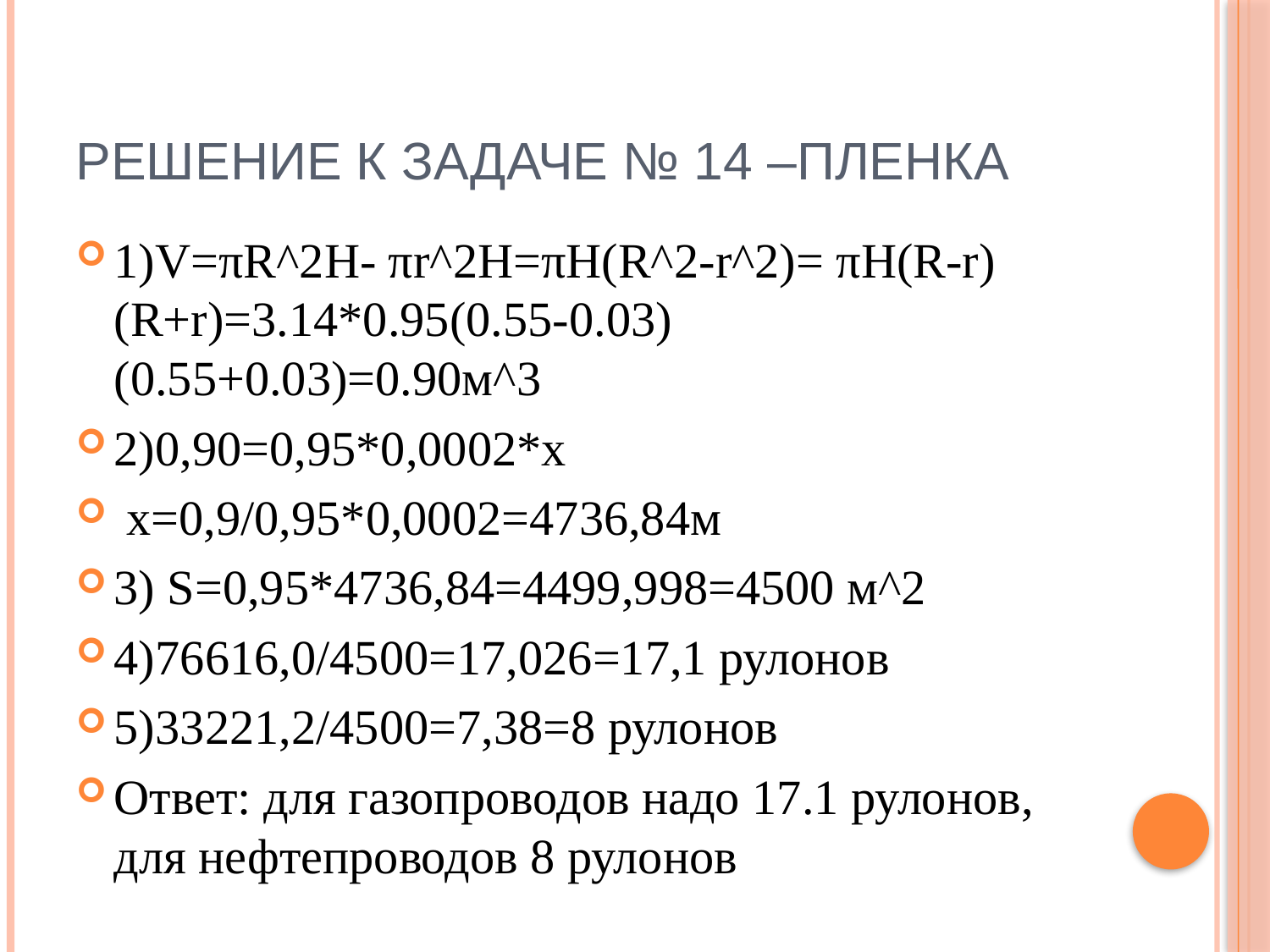

# Решение к задаче № 14 –Пленка
1)V=πR^2H- πr^2H=πH(R^2-r^2)= πH(R-r)(R+r)=3.14*0.95(0.55-0.03)(0.55+0.03)=0.90м^3
2)0,90=0,95*0,0002*х
 х=0,9/0,95*0,0002=4736,84м
3) S=0,95*4736,84=4499,998=4500 м^2
4)76616,0/4500=17,026=17,1 рулонов
5)33221,2/4500=7,38=8 рулонов
Ответ: для газопроводов надо 17.1 рулонов,    для нефтепроводов 8 рулонов